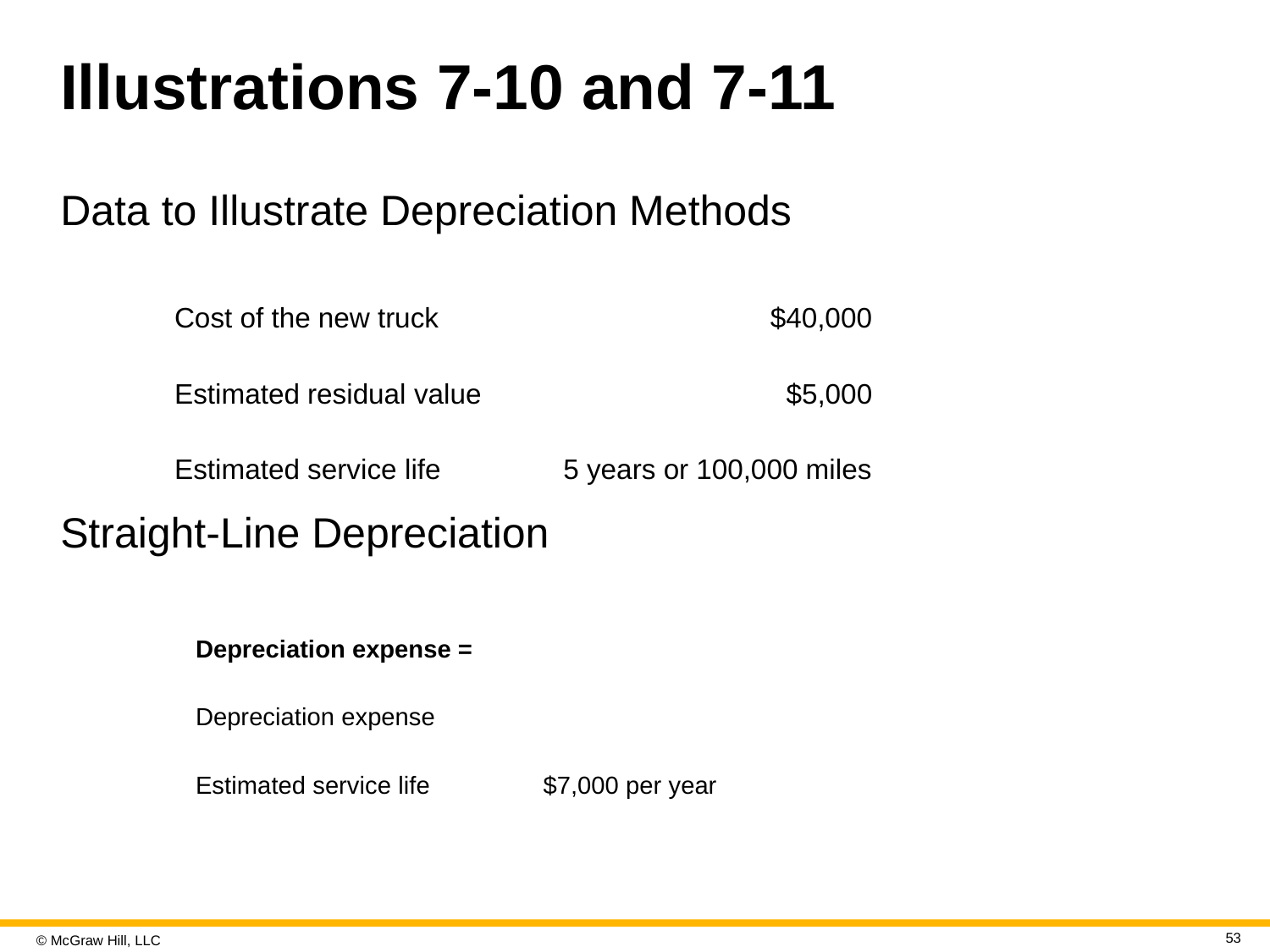

# Illustrations 7-10 and 7-11
Data to Illustrate Depreciation Methods
| Cost of the new truck | $40,000 |
| --- | --- |
| Estimated residual value | $5,000 |
| Estimated service life | 5 years or 100,000 miles |
Straight-Line Depreciation
| Depreciation expense = |  |
| --- | --- |
| Depreciation expense |  |
| Estimated service life | $7,000 per year |
53